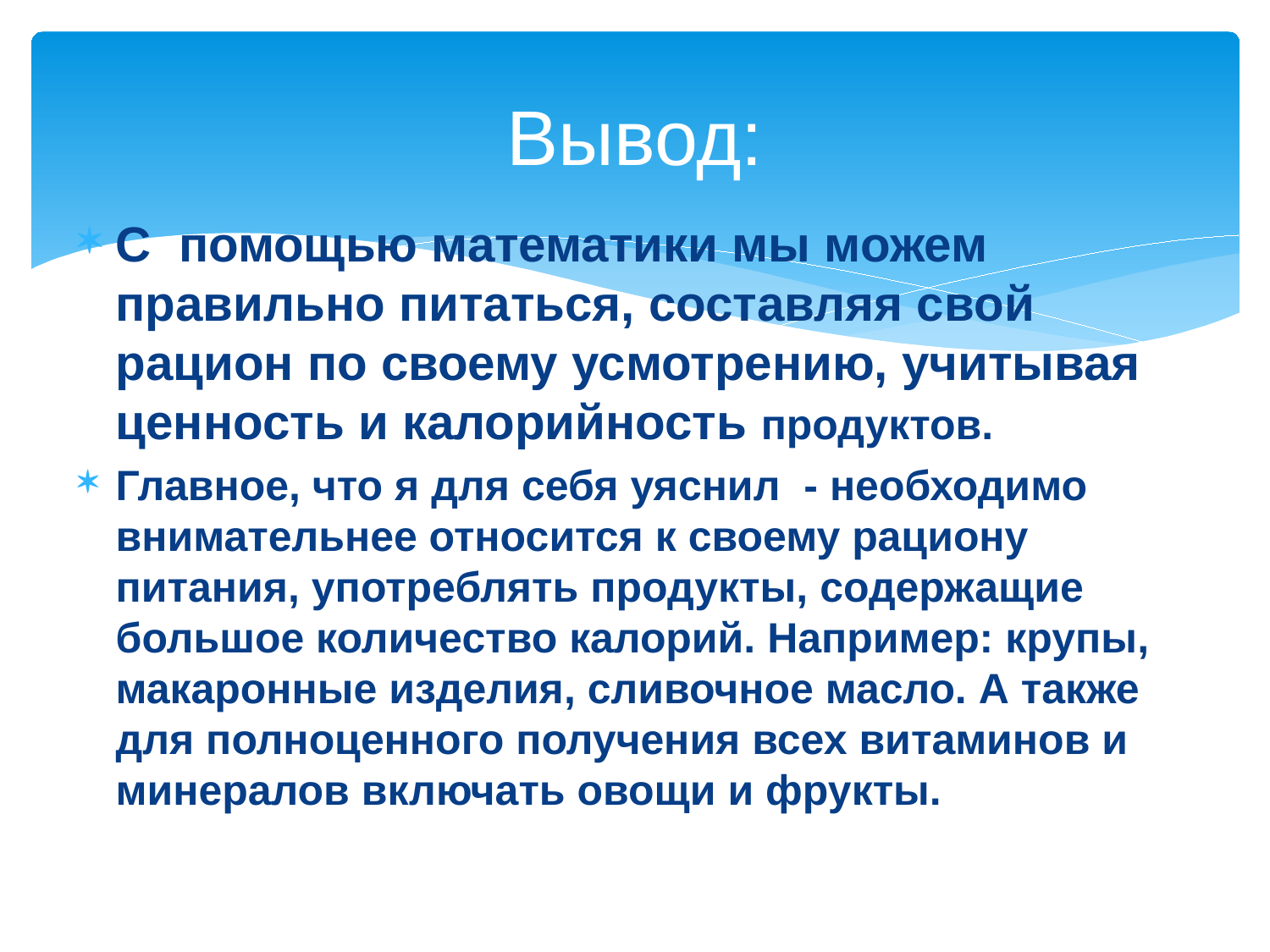

# Вывод:
С  помощью математики мы можем правильно питаться, составляя свой рацион по своему усмотрению, учитывая ценность и калорийность продуктов.
Главное, что я для себя уяснил  - необходимо  внимательнее относится к своему рациону питания, употреблять продукты, содержащие большое количество калорий. Например: крупы, макаронные изделия, сливочное масло. А также для полноценного получения всех витаминов и минералов включать овощи и фрукты.